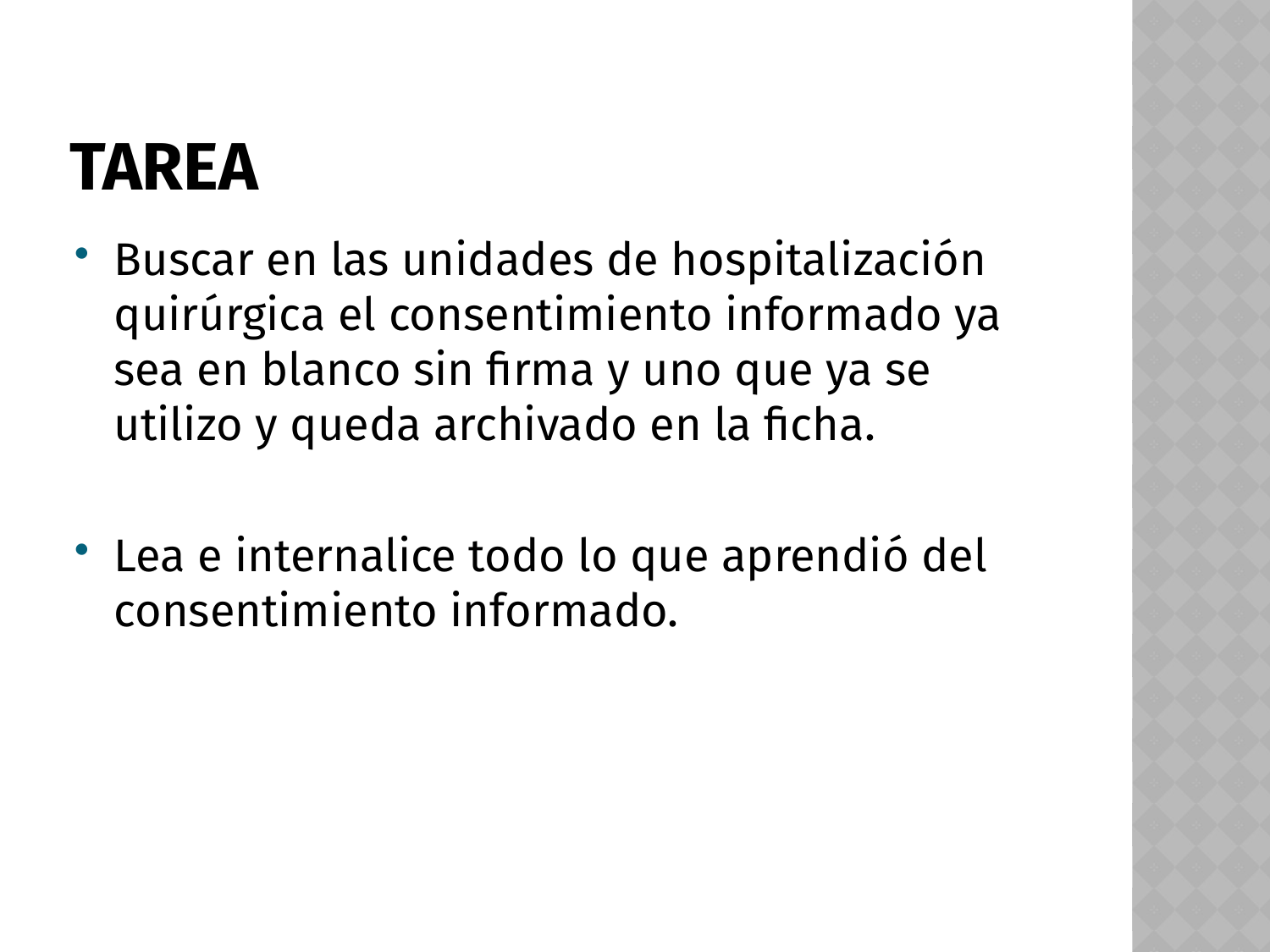

# Tarea
Buscar en las unidades de hospitalización quirúrgica el consentimiento informado ya sea en blanco sin firma y uno que ya se utilizo y queda archivado en la ficha.

Lea e internalice todo lo que aprendió del consentimiento informado.